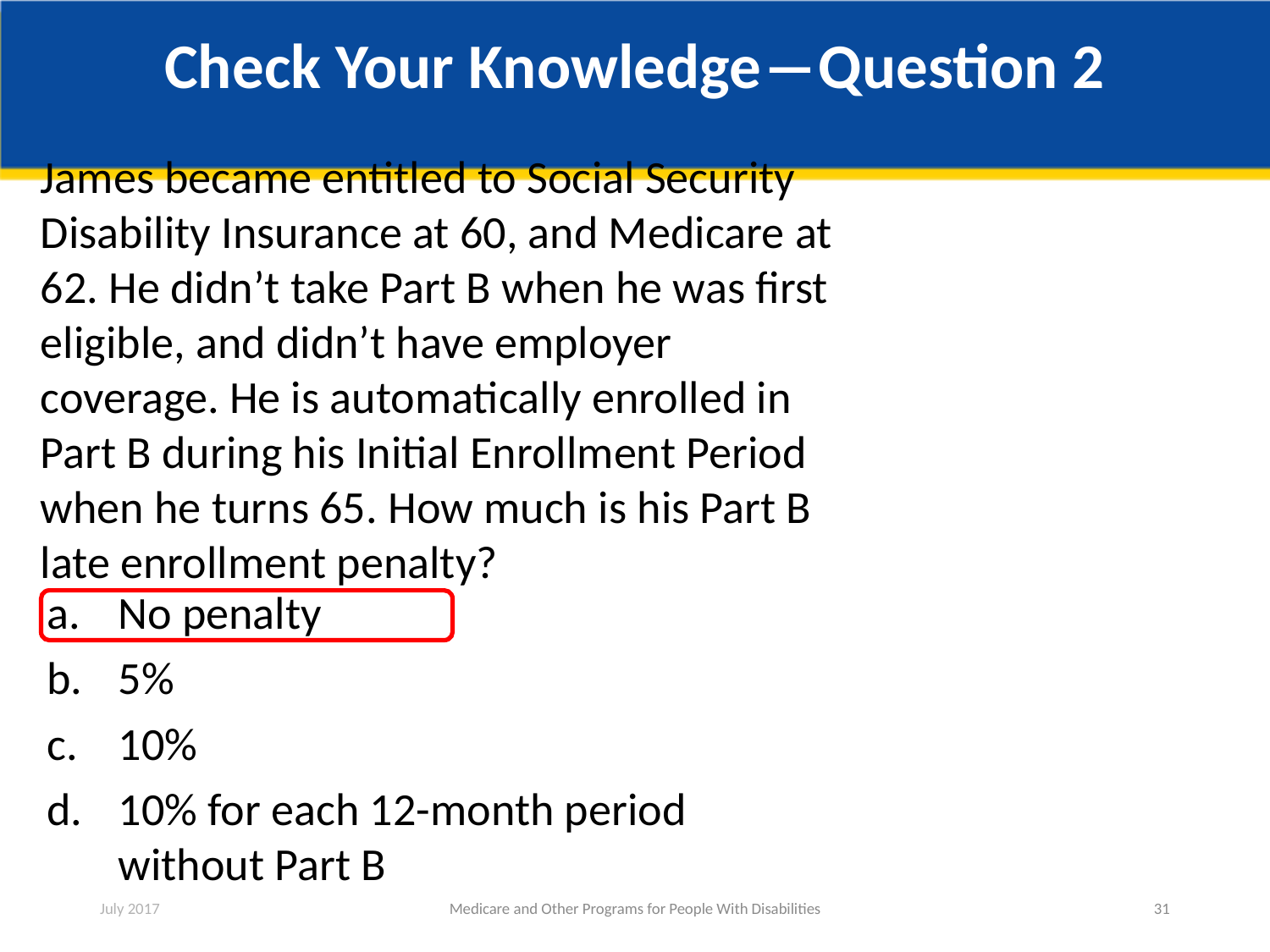

# Check Your Knowledge―Question 2
James became entitled to Social Security Disability Insurance at 60, and Medicare at 62. He didn’t take Part B when he was first eligible, and didn’t have employer coverage. He is automatically enrolled in Part B during his Initial Enrollment Period when he turns 65. How much is his Part B late enrollment penalty?
No penalty
5%
10%
10% for each 12-month period without Part B

July 2017
Medicare and Other Programs for People With Disabilities
31